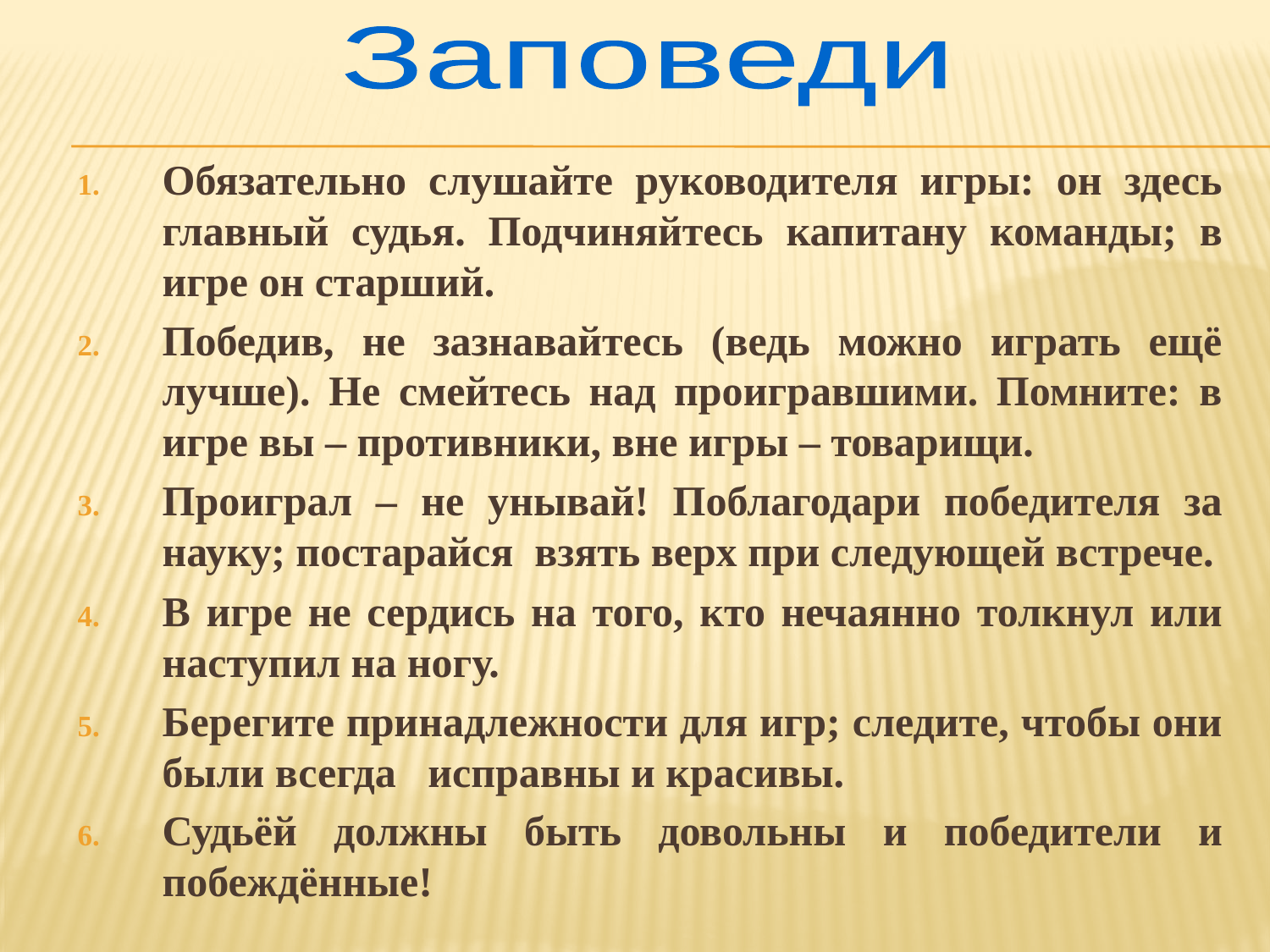

Заповеди
Обязательно слушайте руководителя игры: он здесь главный судья. Подчиняйтесь капитану команды; в игре он старший.
Победив, не зазнавайтесь (ведь можно играть ещё лучше). Не смейтесь над проигравшими. Помните: в игре вы – противники, вне игры – товарищи.
Проиграл – не унывай! Поблагодари победителя за науку; постарайся  взять верх при следующей встрече.
В игре не сердись на того, кто нечаянно толкнул или наступил на ногу.
Берегите принадлежности для игр; следите, чтобы они были всегда   исправны и красивы.
Судьёй должны быть довольны и победители и побеждённые!